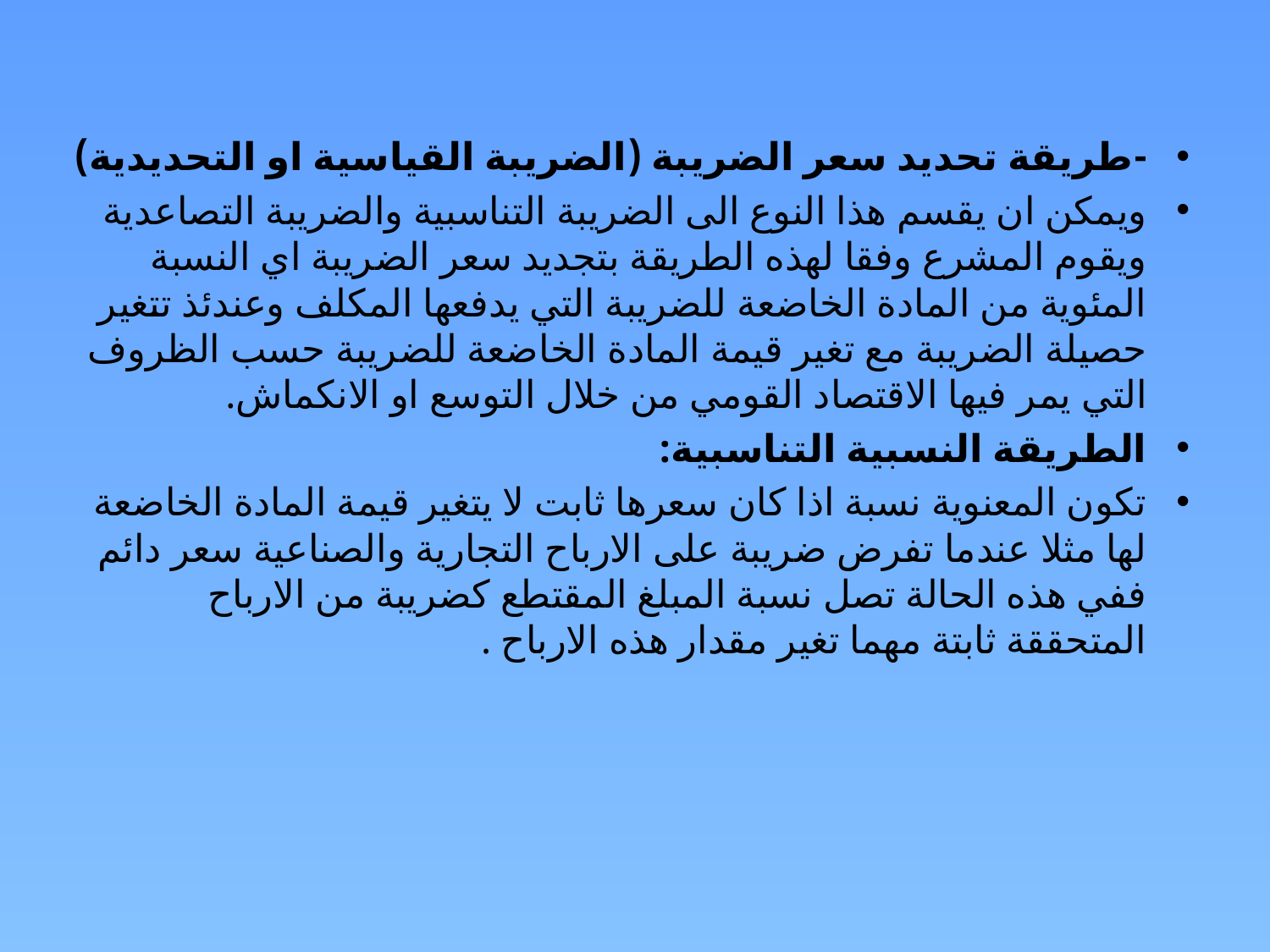

-طريقة تحديد سعر الضريبة (الضريبة القياسية او التحديدية)
ويمكن ان يقسم هذا النوع الى الضريبة التناسبية والضريبة التصاعدية ويقوم المشرع وفقا لهذه الطريقة بتجديد سعر الضريبة اي النسبة المئوية من المادة الخاضعة للضريبة التي يدفعها المكلف وعندئذ تتغير حصيلة الضريبة مع تغير قيمة المادة الخاضعة للضريبة حسب الظروف التي يمر فيها الاقتصاد القومي من خلال التوسع او الانكماش.
الطريقة النسبية التناسبية:
تكون المعنوية نسبة اذا كان سعرها ثابت لا يتغير قيمة المادة الخاضعة لها مثلا عندما تفرض ضريبة على الارباح التجارية والصناعية سعر دائم ففي هذه الحالة تصل نسبة المبلغ المقتطع كضريبة من الارباح المتحققة ثابتة مهما تغير مقدار هذه الارباح .